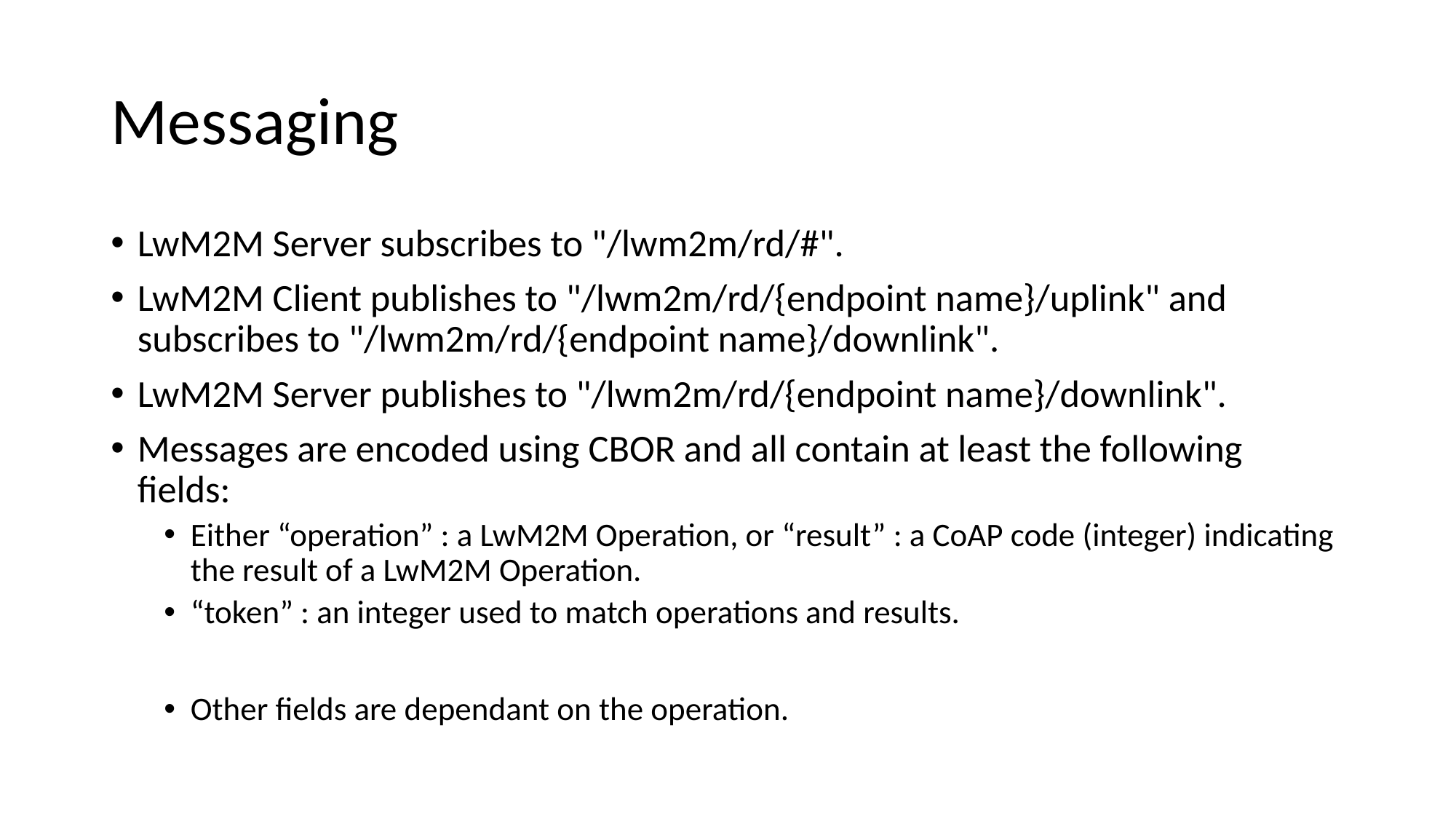

# Messaging
LwM2M Server subscribes to "/lwm2m/rd/#".
LwM2M Client publishes to "/lwm2m/rd/{endpoint name}/uplink" and subscribes to "/lwm2m/rd/{endpoint name}/downlink".
LwM2M Server publishes to "/lwm2m/rd/{endpoint name}/downlink".
Messages are encoded using CBOR and all contain at least the following fields:
Either “operation” : a LwM2M Operation, or “result” : a CoAP code (integer) indicating the result of a LwM2M Operation.
“token” : an integer used to match operations and results.

Other fields are dependant on the operation.